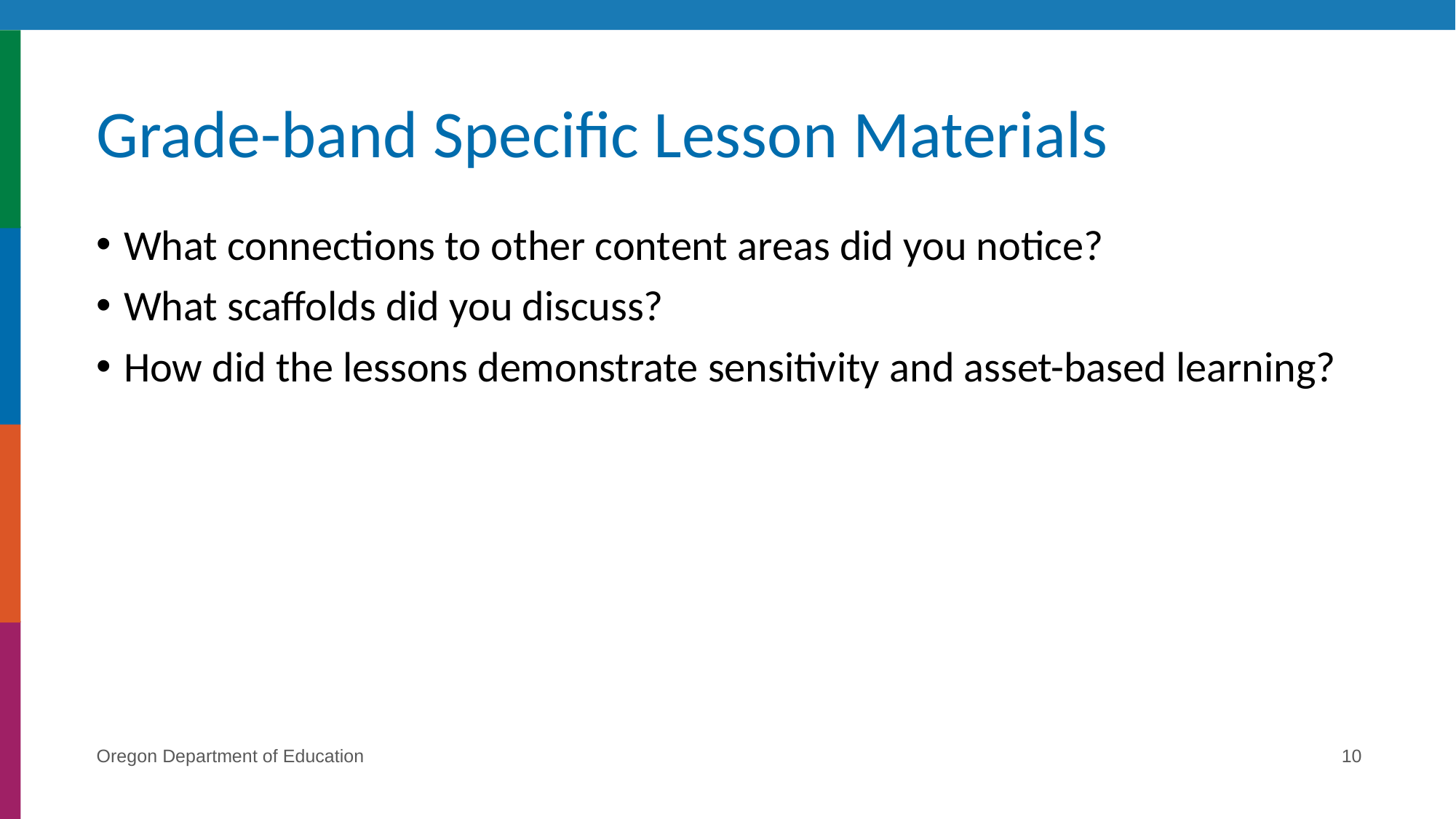

# Grade-band Specific Lesson Materials
What connections to other content areas did you notice?
What scaffolds did you discuss?
How did the lessons demonstrate sensitivity and asset-based learning?
Oregon Department of Education
10